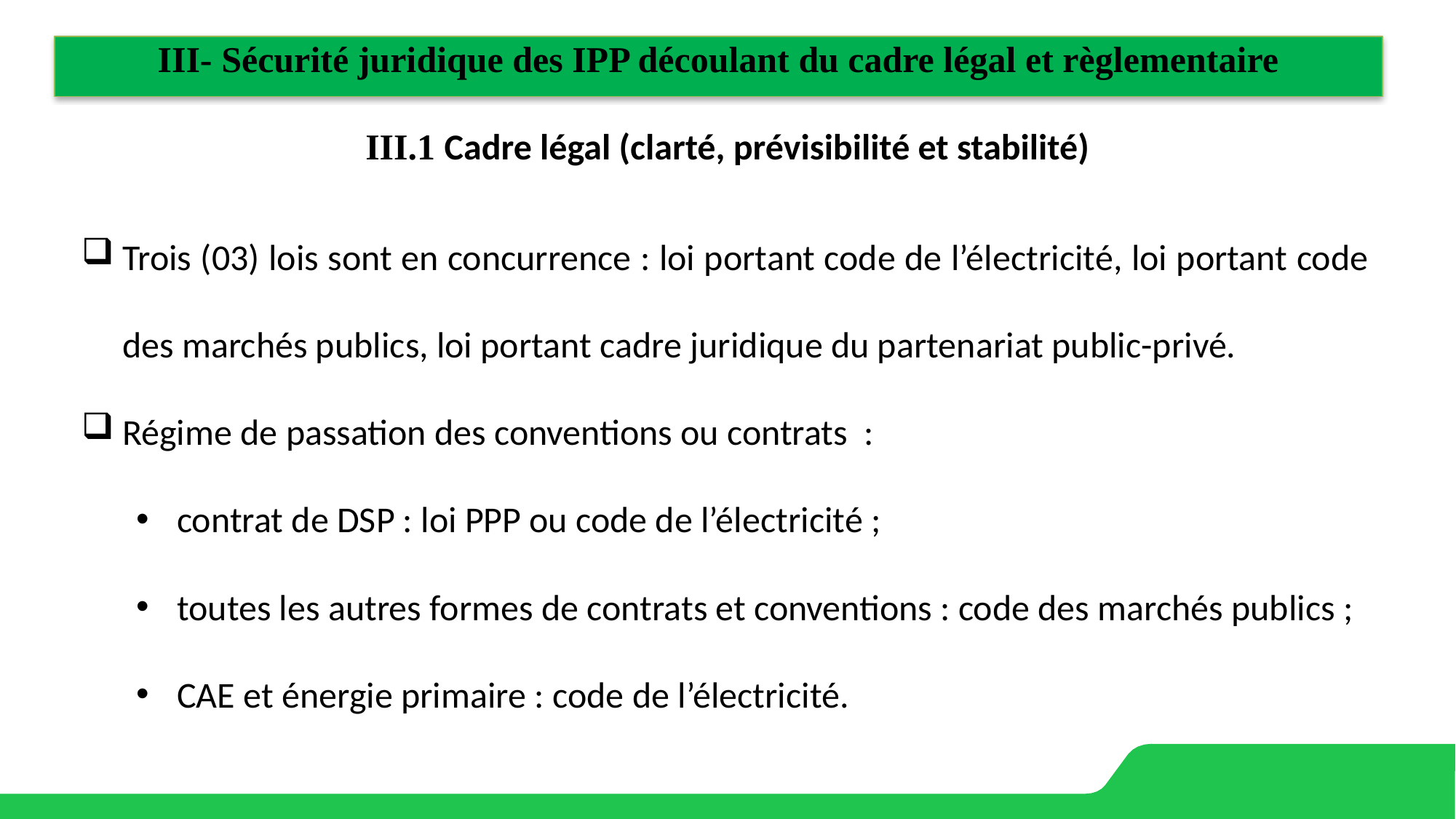

# III- Sécurité juridique des IPP découlant du cadre légal et règlementaire
III.1 Cadre légal (clarté, prévisibilité et stabilité)
Trois (03) lois sont en concurrence : loi portant code de l’électricité, loi portant code des marchés publics, loi portant cadre juridique du partenariat public-privé.
Régime de passation des conventions ou contrats  :
contrat de DSP : loi PPP ou code de l’électricité ;
toutes les autres formes de contrats et conventions : code des marchés publics ;
CAE et énergie primaire : code de l’électricité.